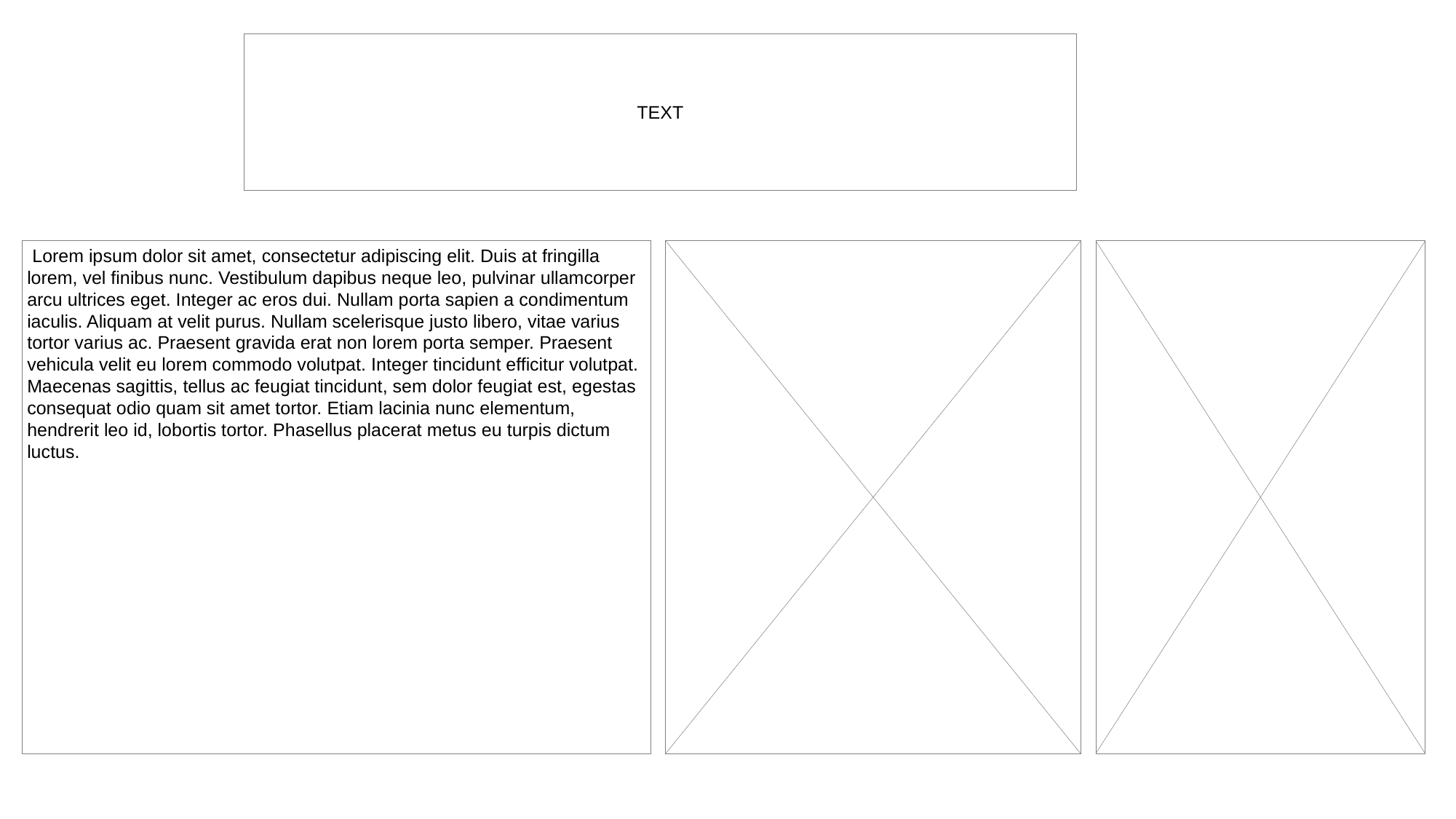

TEXT

 Lorem ipsum dolor sit amet, consectetur adipiscing elit. Duis at fringilla lorem, vel finibus nunc. Vestibulum dapibus neque leo, pulvinar ullamcorper arcu ultrices eget. Integer ac eros dui. Nullam porta sapien a condimentum iaculis. Aliquam at velit purus. Nullam scelerisque justo libero, vitae varius tortor varius ac. Praesent gravida erat non lorem porta semper. Praesent vehicula velit eu lorem commodo volutpat. Integer tincidunt efficitur volutpat. Maecenas sagittis, tellus ac feugiat tincidunt, sem dolor feugiat est, egestas consequat odio quam sit amet tortor. Etiam lacinia nunc elementum, hendrerit leo id, lobortis tortor. Phasellus placerat metus eu turpis dictum luctus.